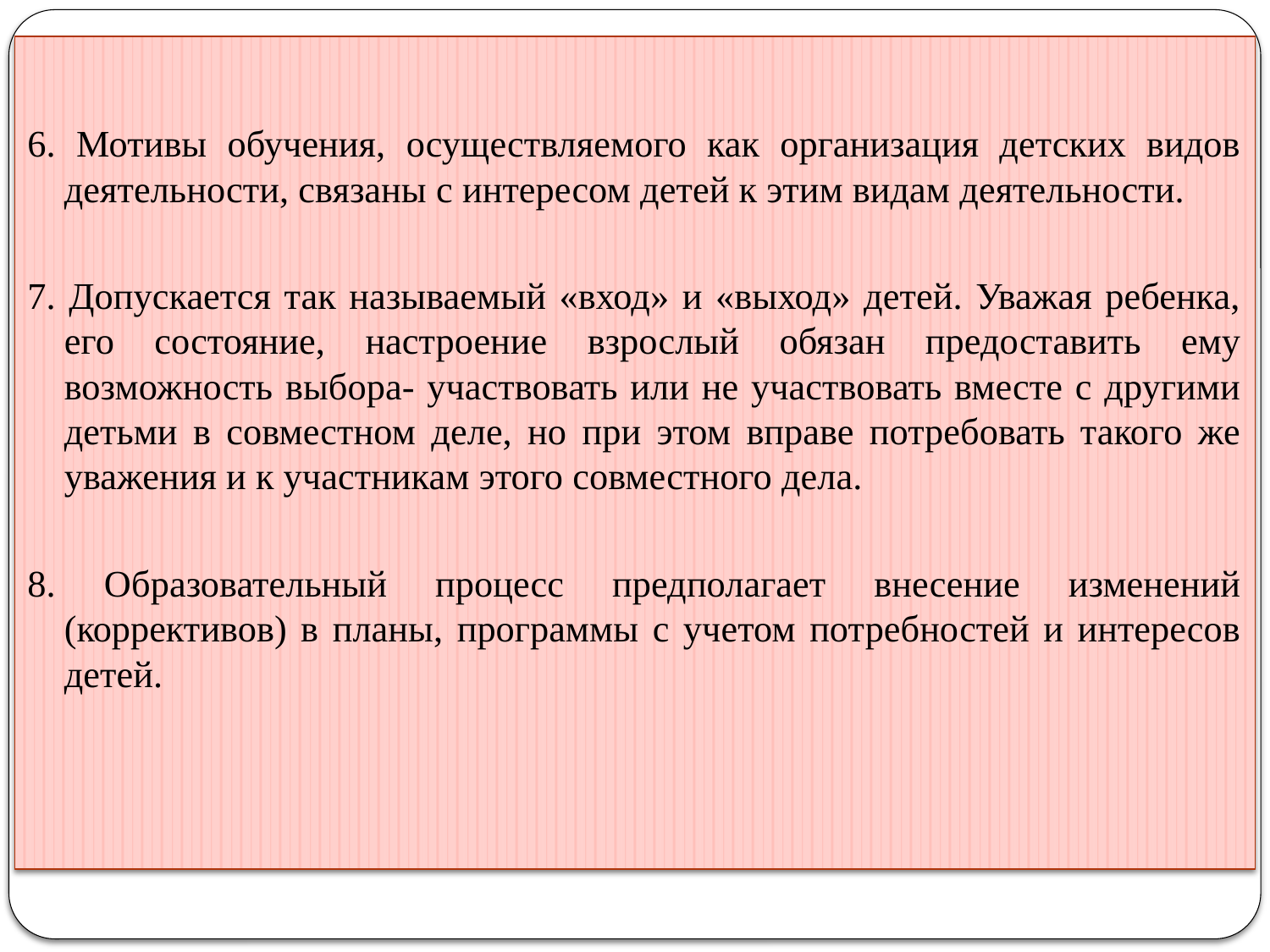

6. Мотивы обучения, осуществляемого как организация детских видов деятельности, связаны с интересом детей к этим видам деятельности.

7. Допускается так называемый «вход» и «выход» детей. Уважая ребенка, его состояние, настроение взрослый обязан предоставить ему возможность выбора- участвовать или не участвовать вместе с другими детьми в совместном деле, но при этом вправе потребовать такого же уважения и к участникам этого совместного дела.

8. Образовательный процесс предполагает внесение изменений (коррективов) в планы, программы с учетом потребностей и интересов детей.